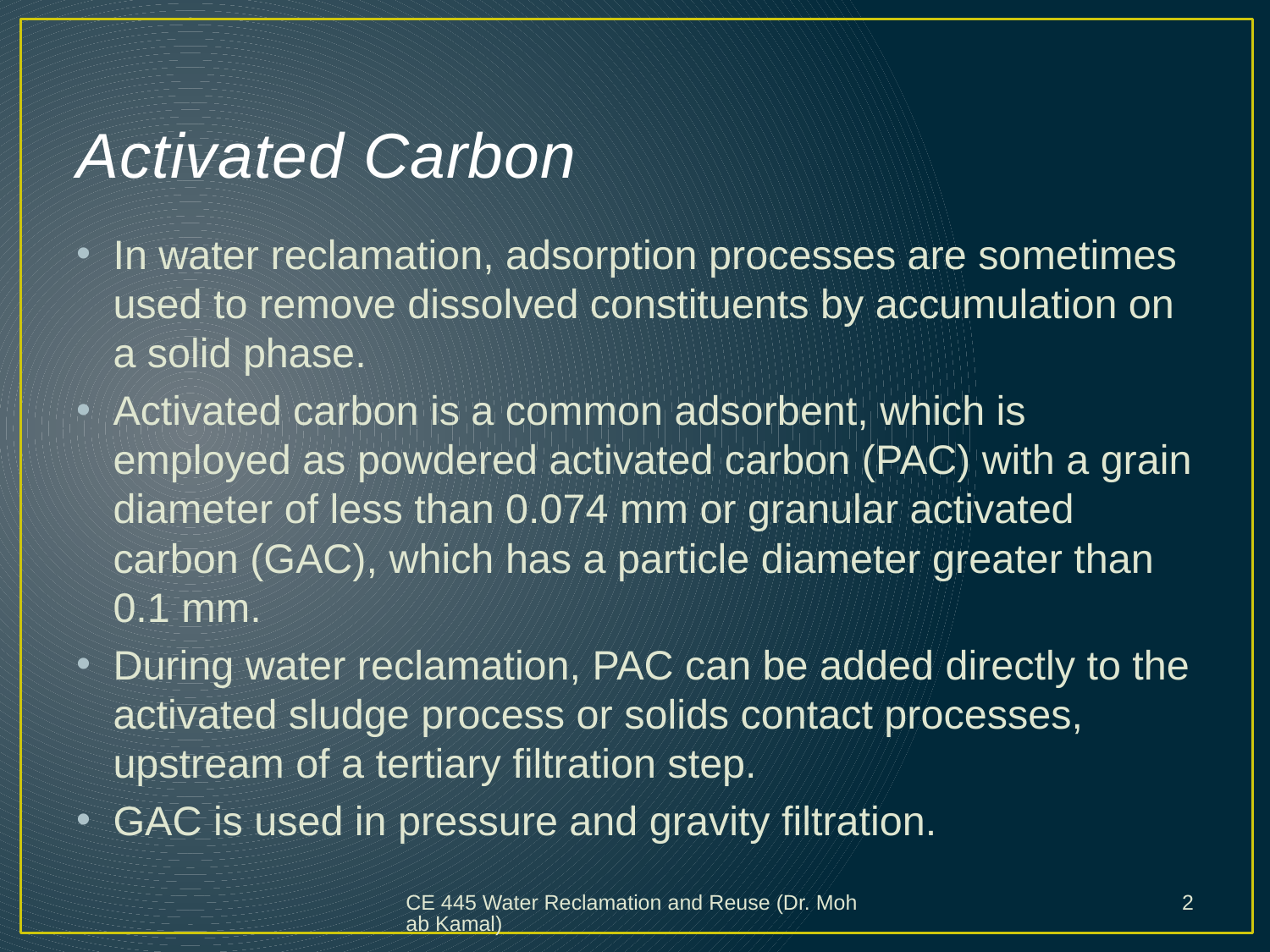

# Activated Carbon
In water reclamation, adsorption processes are sometimes used to remove dissolved constituents by accumulation on a solid phase.
Activated carbon is a common adsorbent, which is employed as powdered activated carbon (PAC) with a grain diameter of less than 0.074 mm or granular activated carbon (GAC), which has a particle diameter greater than 0.1 mm.
During water reclamation, PAC can be added directly to the activated sludge process or solids contact processes, upstream of a tertiary filtration step.
GAC is used in pressure and gravity filtration.
CE 445 Water Reclamation and Reuse (Dr. Mohab Kamal)
2